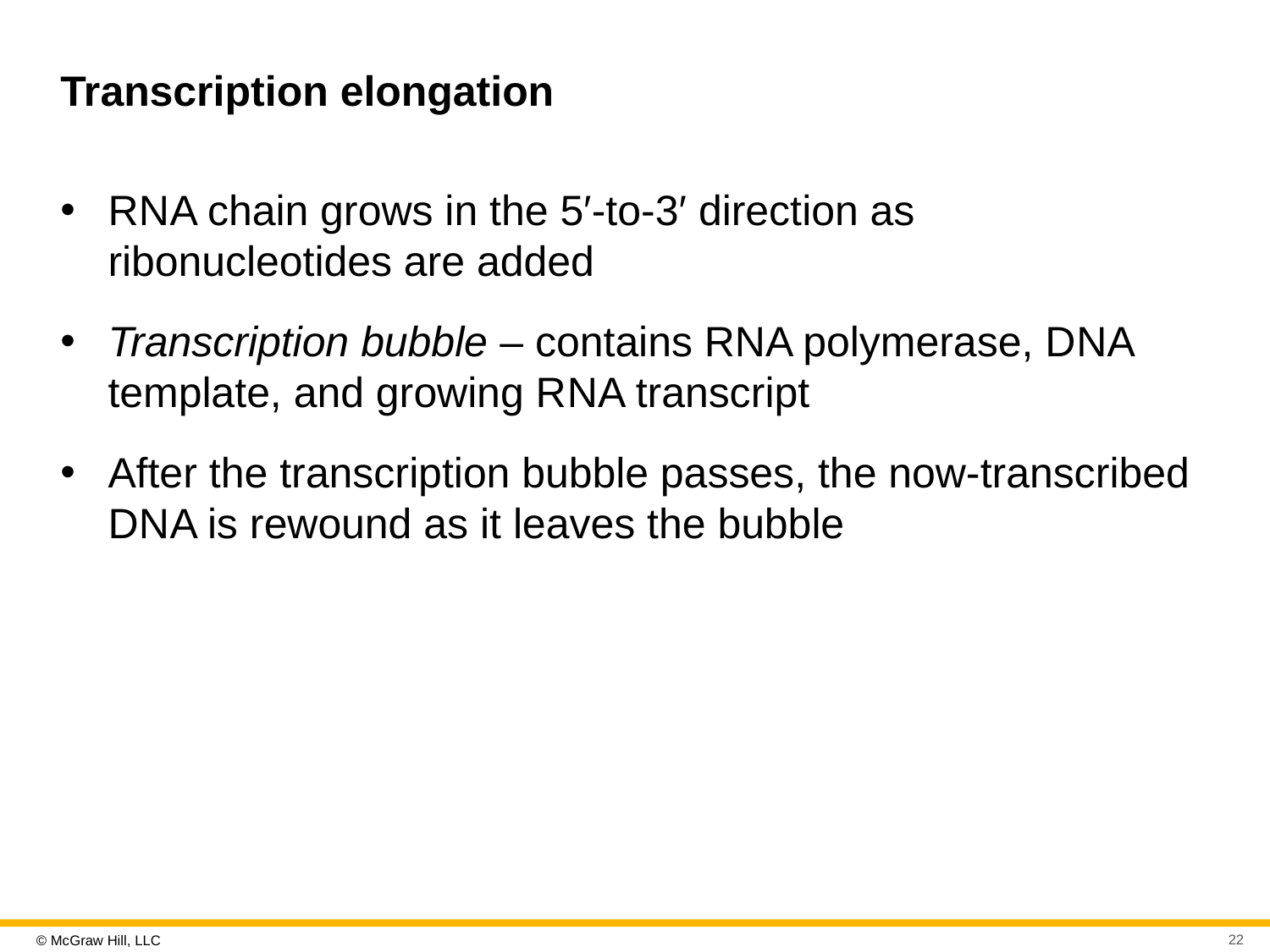

# Transcription elongation
R N A chain grows in the 5′-to-3′ direction as ribonucleotides are added
Transcription bubble – contains RNA polymerase, D N A template, and growing R N A transcript
After the transcription bubble passes, the now-transcribed D N A is rewound as it leaves the bubble
22